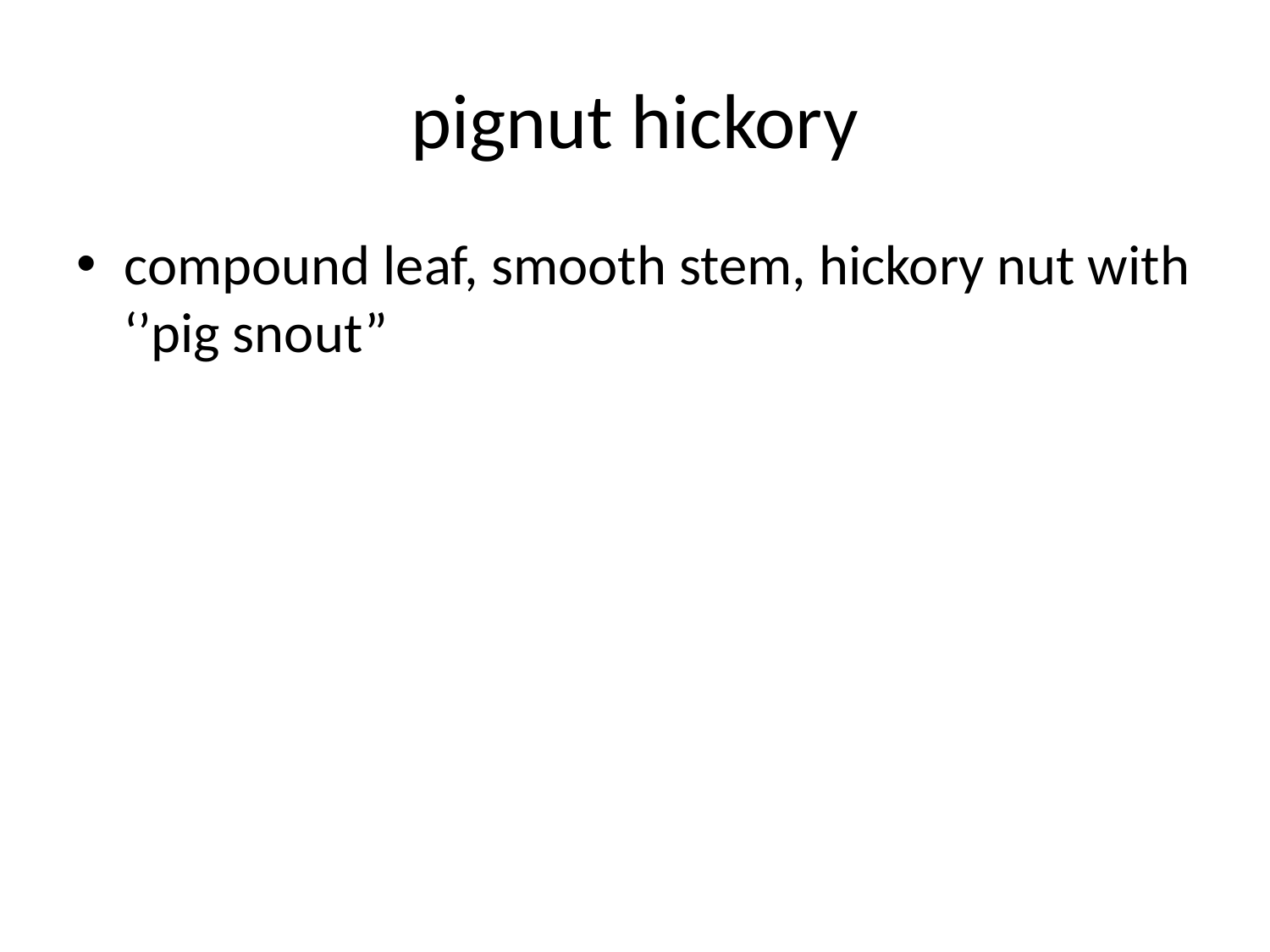

# pignut hickory
compound leaf, smooth stem, hickory nut with ‘’pig snout”